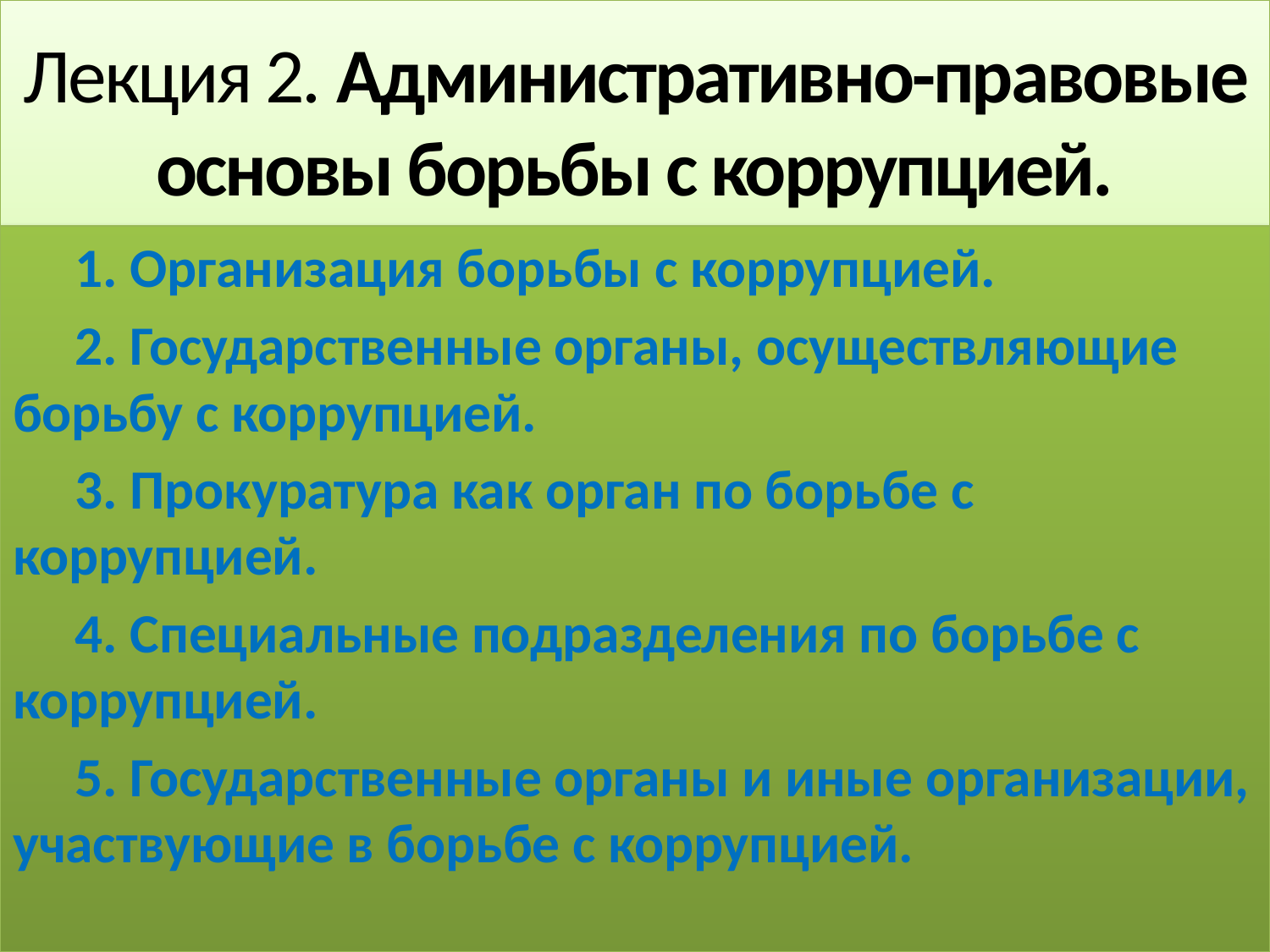

# Лекция 2. Административно-правовые основы борьбы с коррупцией.
1. Организация борьбы с коррупцией.
2. Государственные органы, осуществляющие борьбу с коррупцией.
3. Прокуратура как орган по борьбе с коррупцией.
4. Специальные подразделения по борьбе с коррупцией.
5. Государственные органы и иные организации, участвующие в борьбе с коррупцией.
1